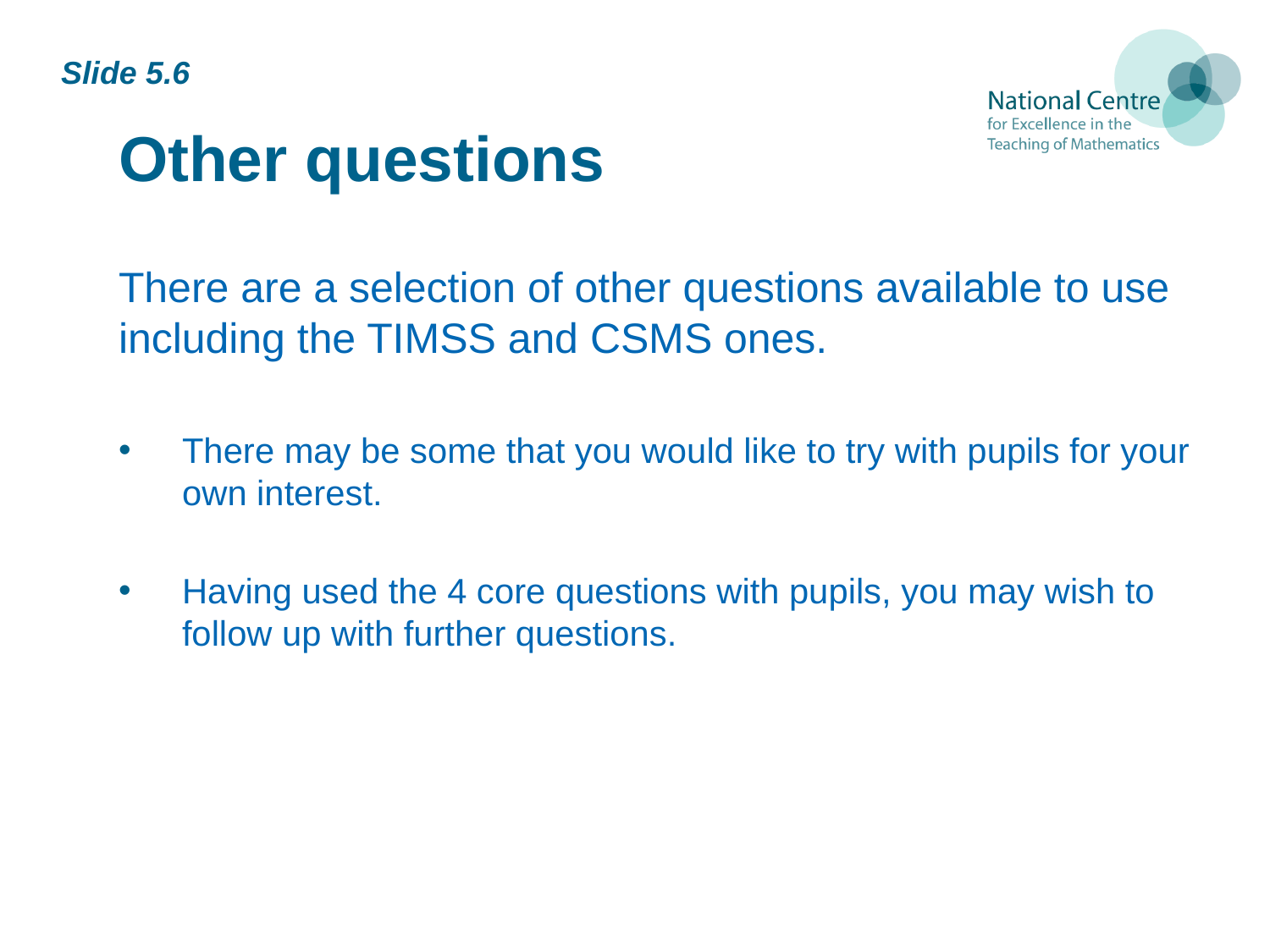

# Other questions
Slide 5.6
There are a selection of other questions available to use including the TIMSS and CSMS ones.

There may be some that you would like to try with pupils for your own interest.

Having used the 4 core questions with pupils, you may wish to follow up with further questions.